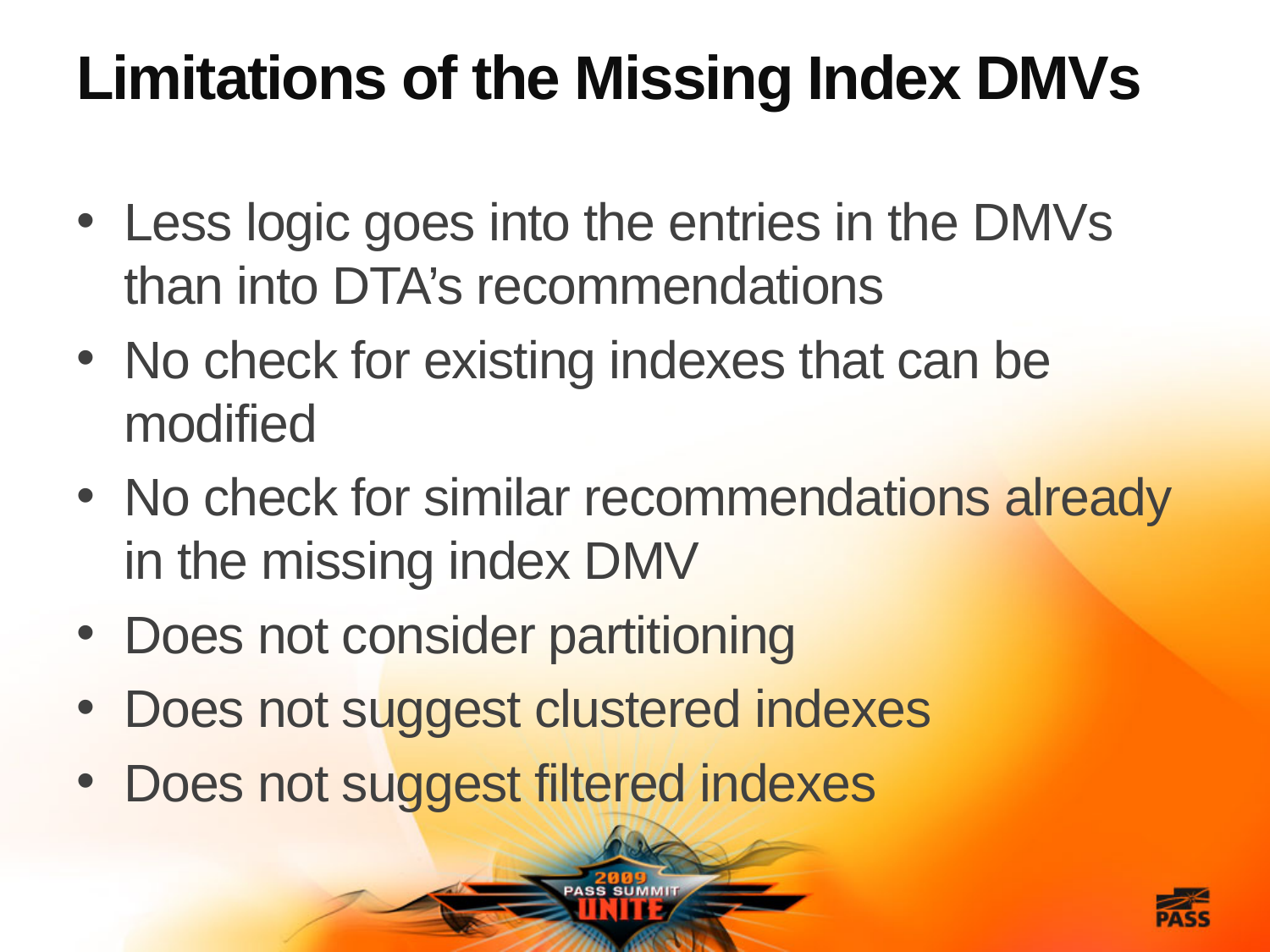

# Limitations of the Missing Index DMVs
Less logic goes into the entries in the DMVs than into DTA’s recommendations
No check for existing indexes that can be modified
No check for similar recommendations already in the missing index DMV
Does not consider partitioning
Does not suggest clustered indexes
Does not suggest filtered indexes